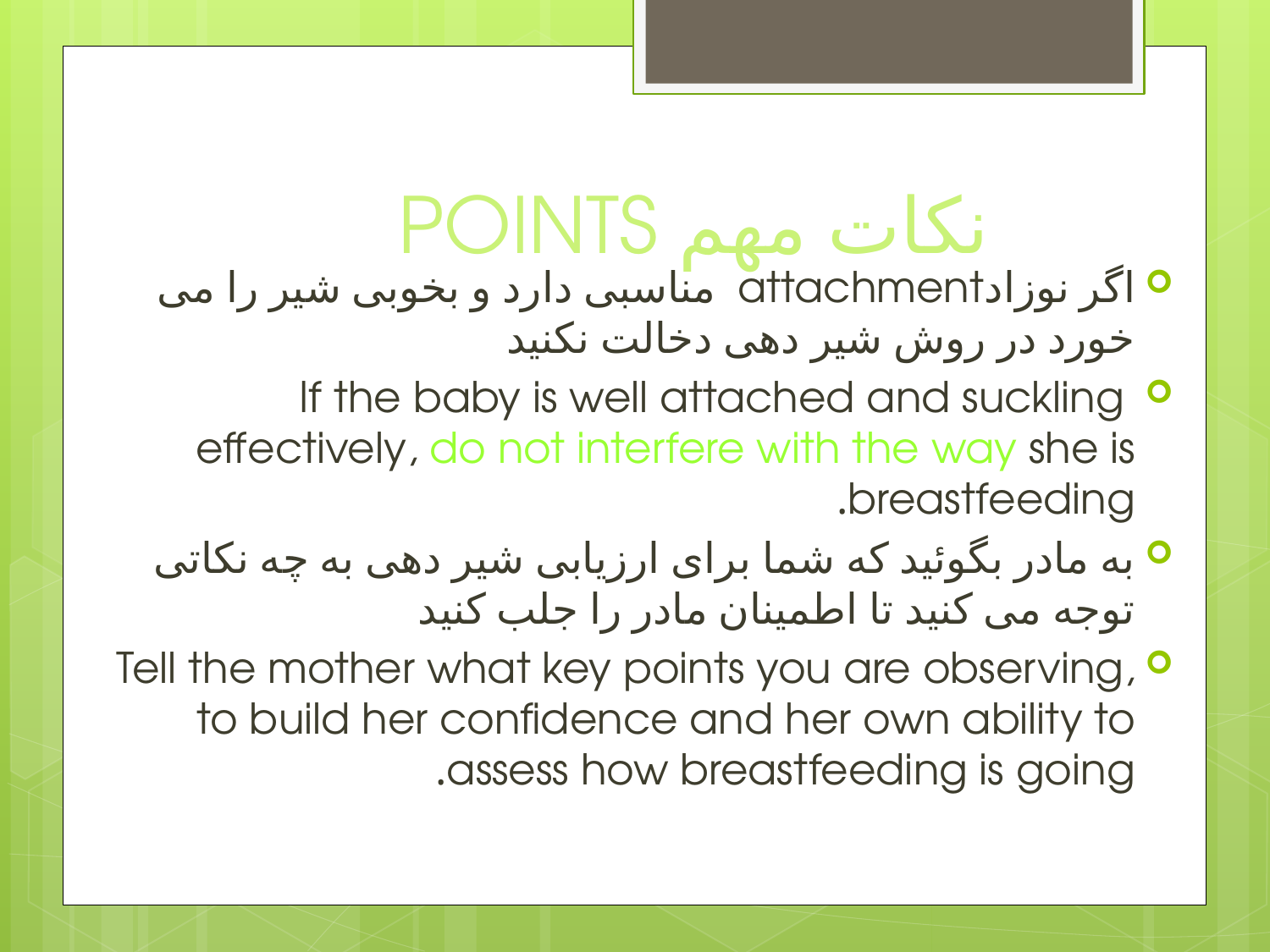

# نکات مهم POINTS
اگر نوزادattachment  مناسبی دارد و بخوبی شیر را می خورد در روش شیر دهی دخالت نکنید
 If the baby is well attached and suckling effectively, do not interfere with the way she is breastfeeding.
به مادر بگوئید که شما برای ارزیابی شیر دهی به چه نکاتی توجه می کنید تا اطمینان مادر را جلب کنید
Tell the mother what key points you are observing, to build her confidence and her own ability to assess how breastfeeding is going.